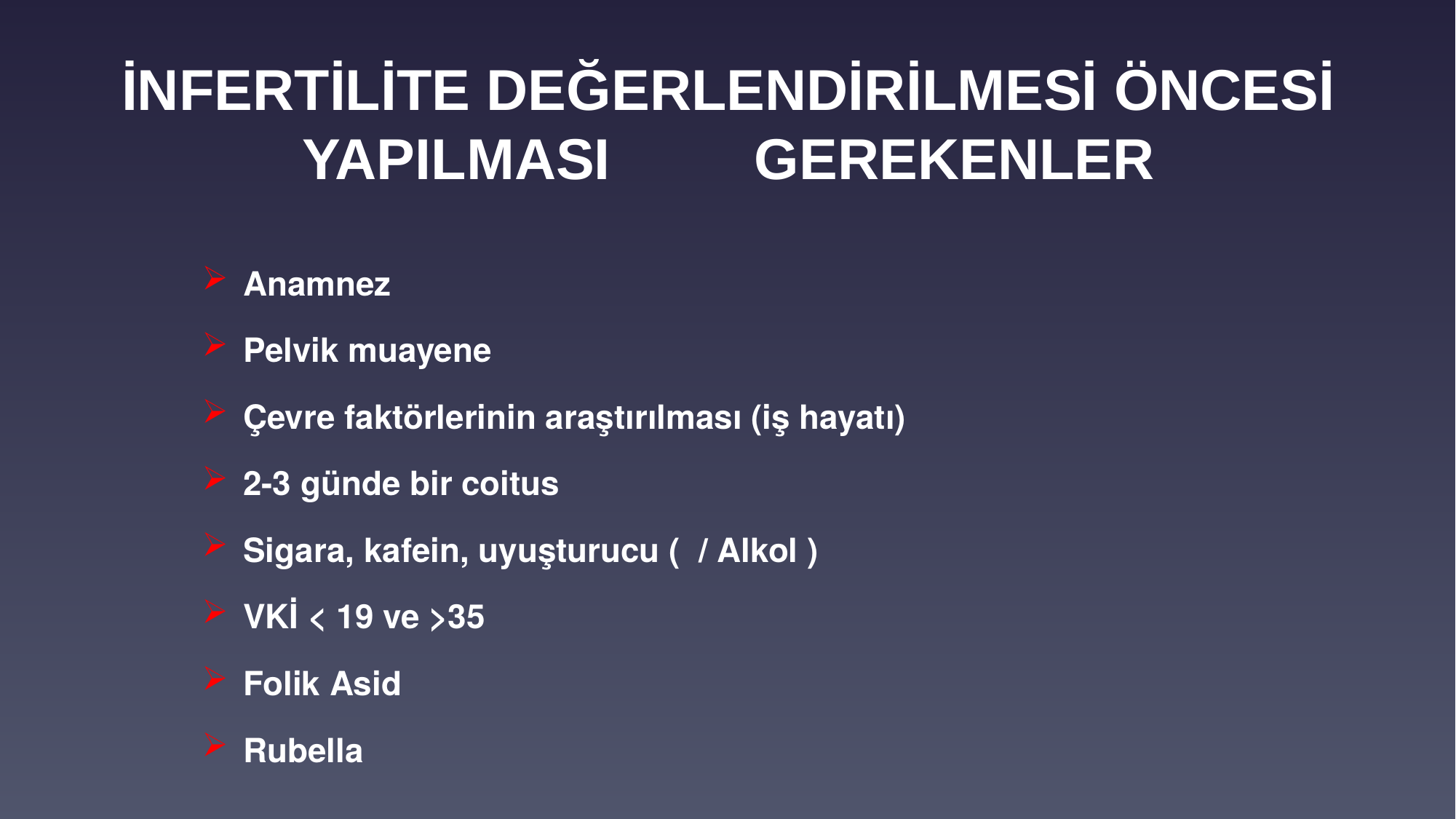

# İNFERTİLİTE DEĞERLENDİRİLMESİ ÖNCESİ YAPILMASI         GEREKENLER

Anamnez
Pelvik muayene
Çevre faktörlerinin araştırılması (iş hayatı)
2-3 günde bir coitus
Sigara, kafein, uyuşturucu (  / Alkol )
VKİ < 19 ve >35
Folik Asid
Rubella